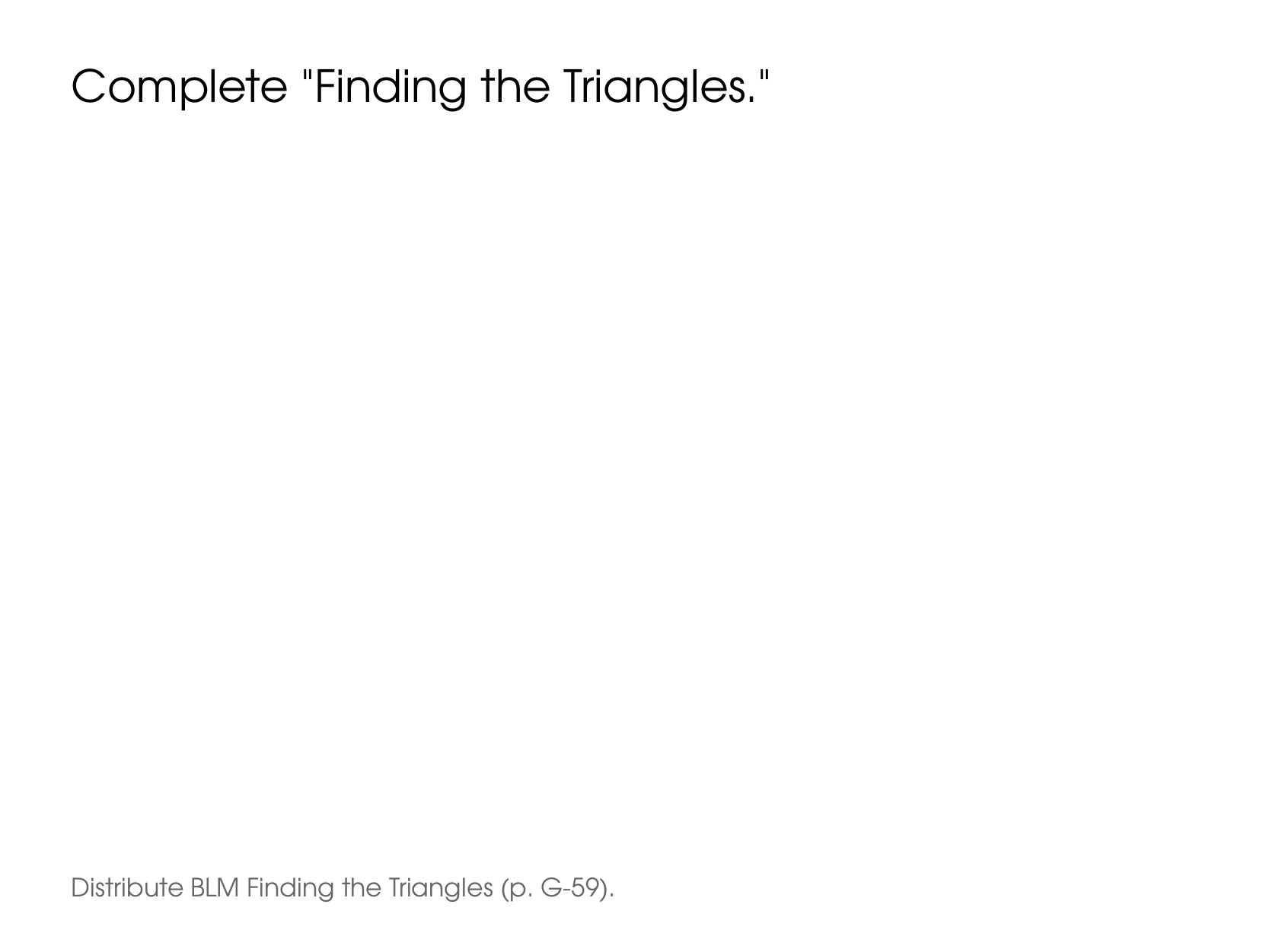

Complete "Finding the Triangles."
Distribute BLM Finding the Triangles (p. G-59).